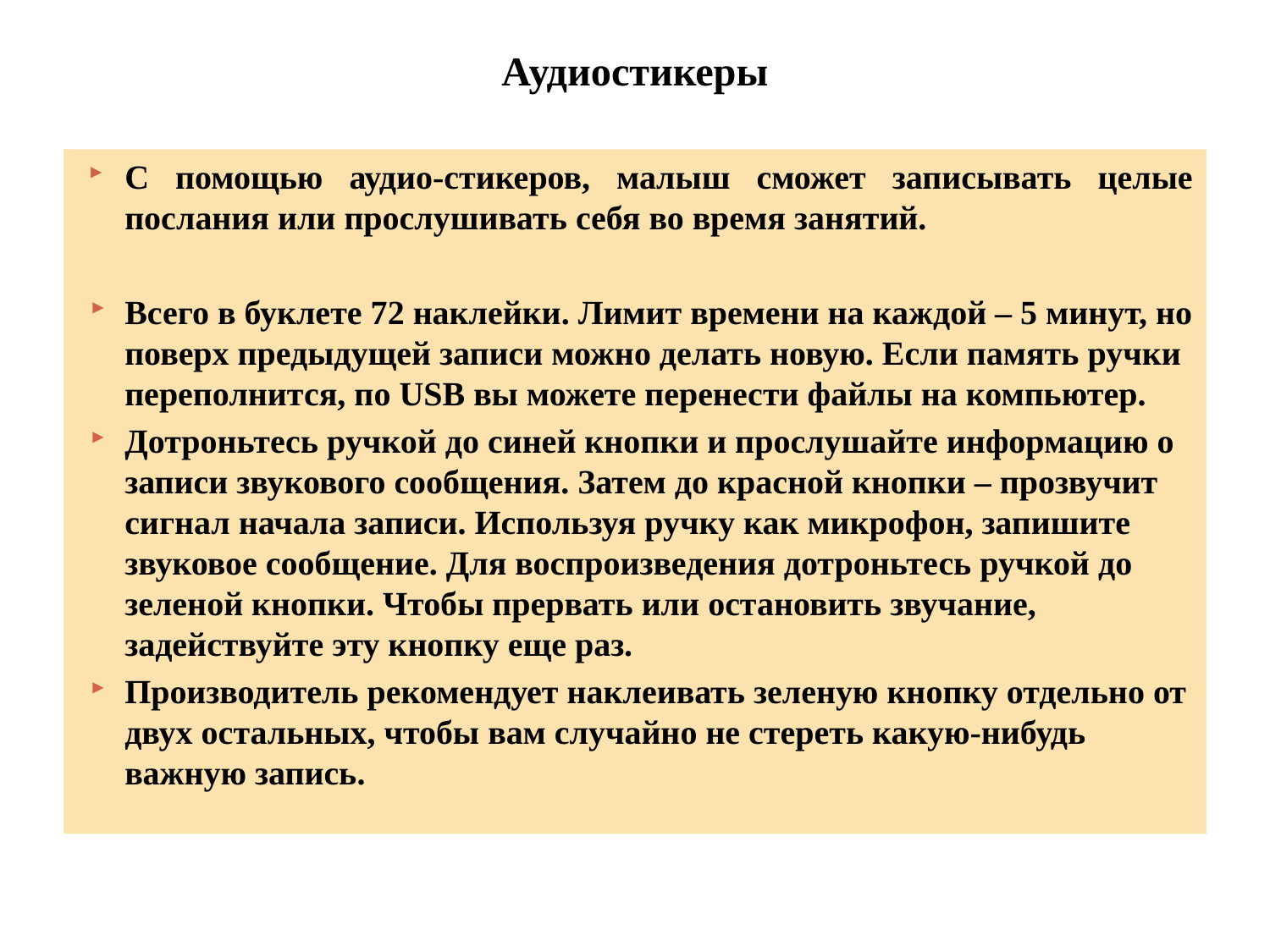

# Аудиостикеры
С помощью аудио-стикеров, малыш сможет записывать целые послания или прослушивать себя во время занятий.

Всего в буклете 72 наклейки. Лимит времени на каждой – 5 минут, но поверх предыдущей записи можно делать новую. Если память ручки переполнится, по USB вы можете перенести файлы на компьютер.
Дотроньтесь ручкой до синей кнопки и прослушайте информацию о записи звукового сообщения. Затем до красной кнопки – прозвучит сигнал начала записи. Используя ручку как микрофон, запишите звуковое сообщение. Для воспроизведения дотроньтесь ручкой до зеленой кнопки. Чтобы прервать или остановить звучание, задействуйте эту кнопку еще раз.
Производитель рекомендует наклеивать зеленую кнопку отдельно от двух остальных, чтобы вам случайно не стереть какую-нибудь важную запись.

10